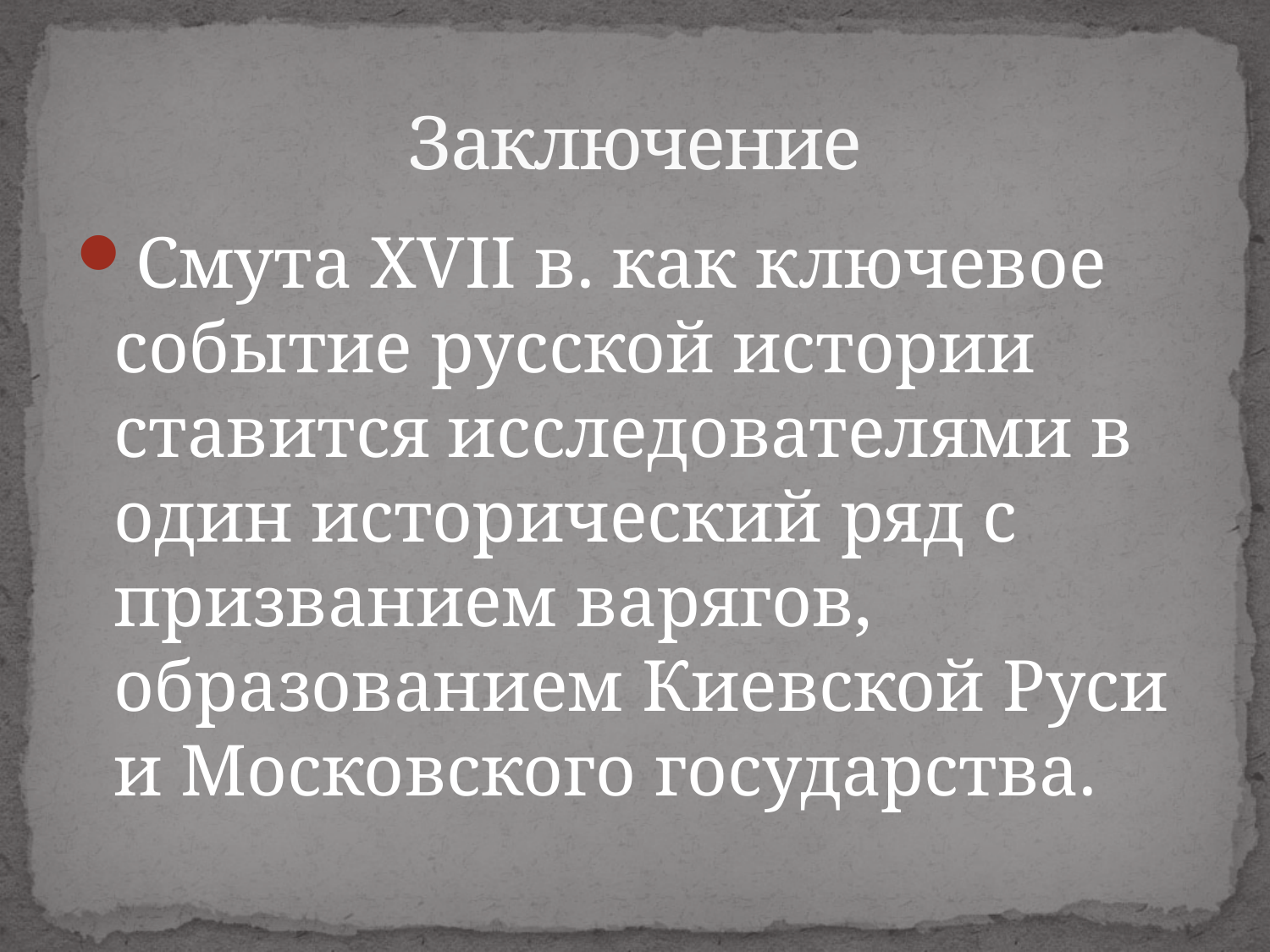

# Заключение
Смута XVII в. как ключевое событие русской истории ставится исследователями в один исторический ряд с призванием варягов, образованием Киевской Руси и Московского государства.